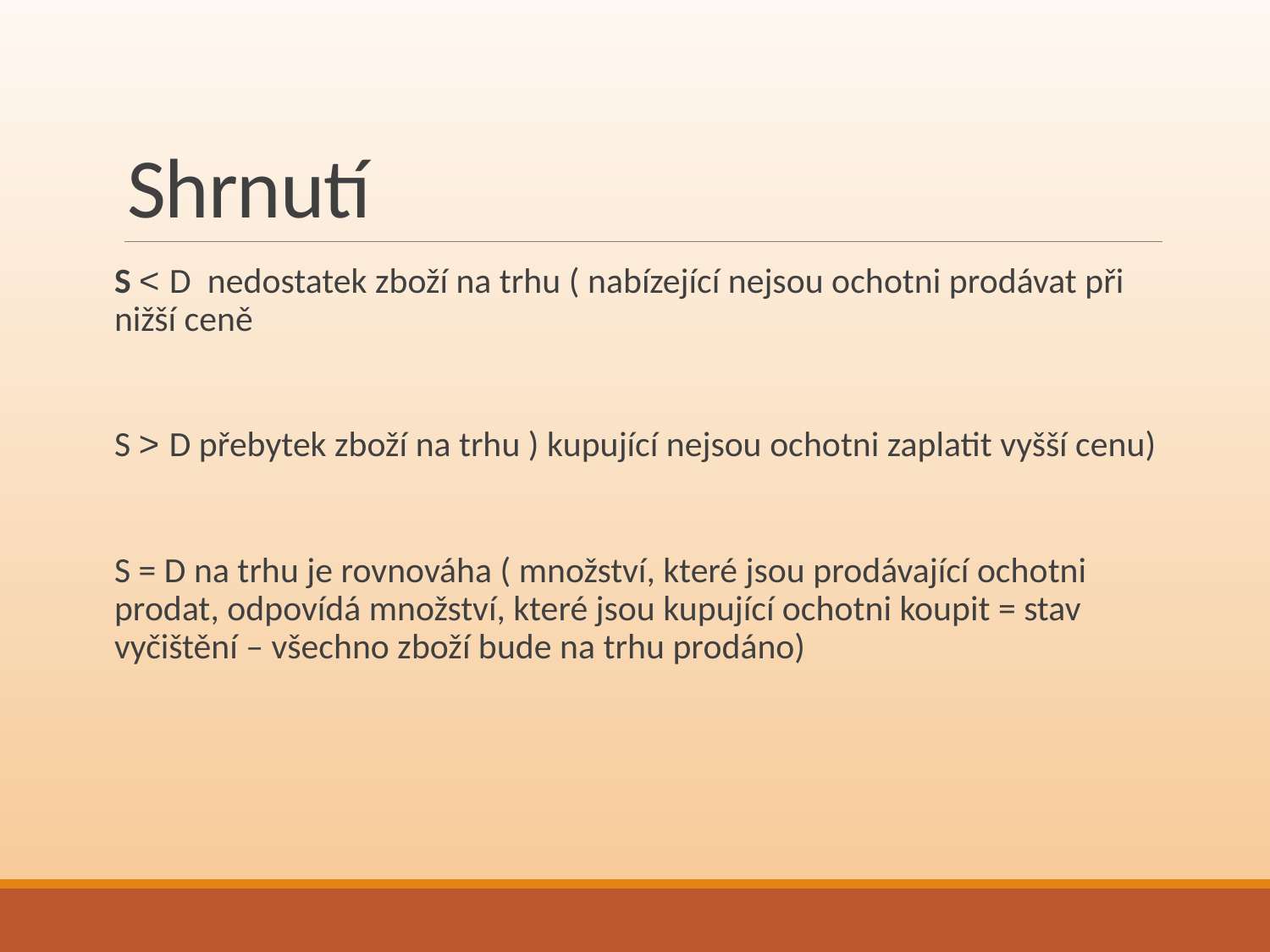

# Shrnutí
S < D  nedostatek zboží na trhu ( nabízející nejsou ochotni prodávat při nižší ceně

S > D přebytek zboží na trhu ) kupující nejsou ochotni zaplatit vyšší cenu)

S = D na trhu je rovnováha ( množství, které jsou prodávající ochotni prodat, odpovídá množství, které jsou kupující ochotni koupit = stav vyčištění – všechno zboží bude na trhu prodáno)